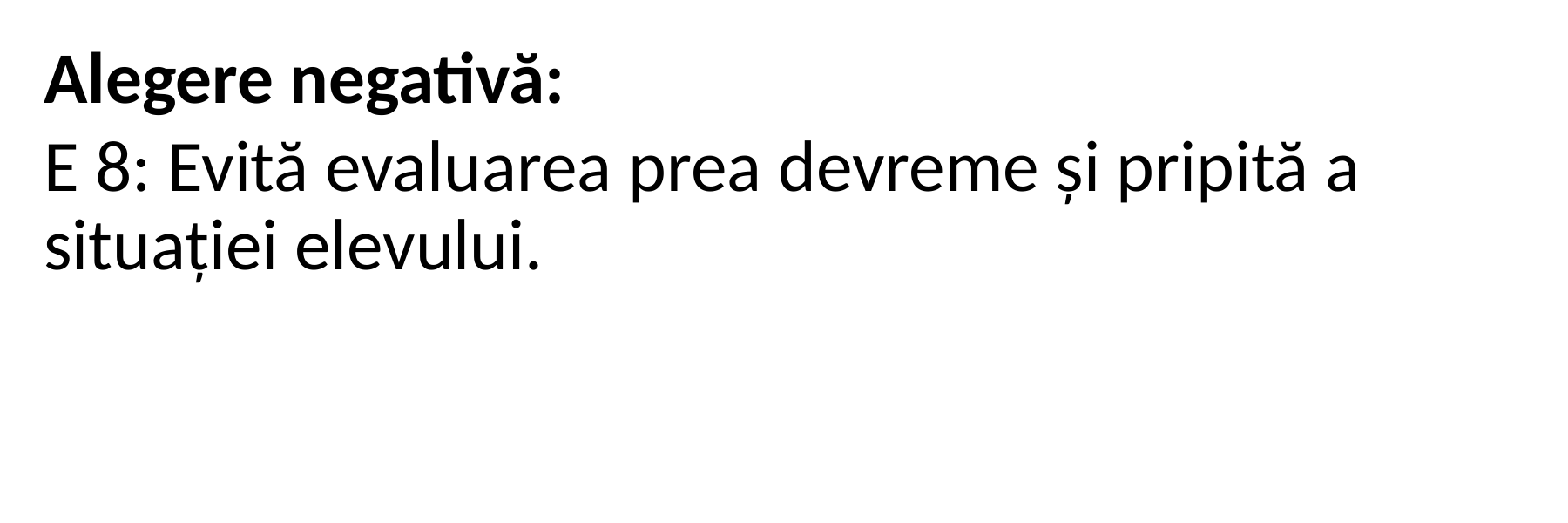

Alegere negativă:
E 8: Evită evaluarea prea devreme și pripită a situației elevului.